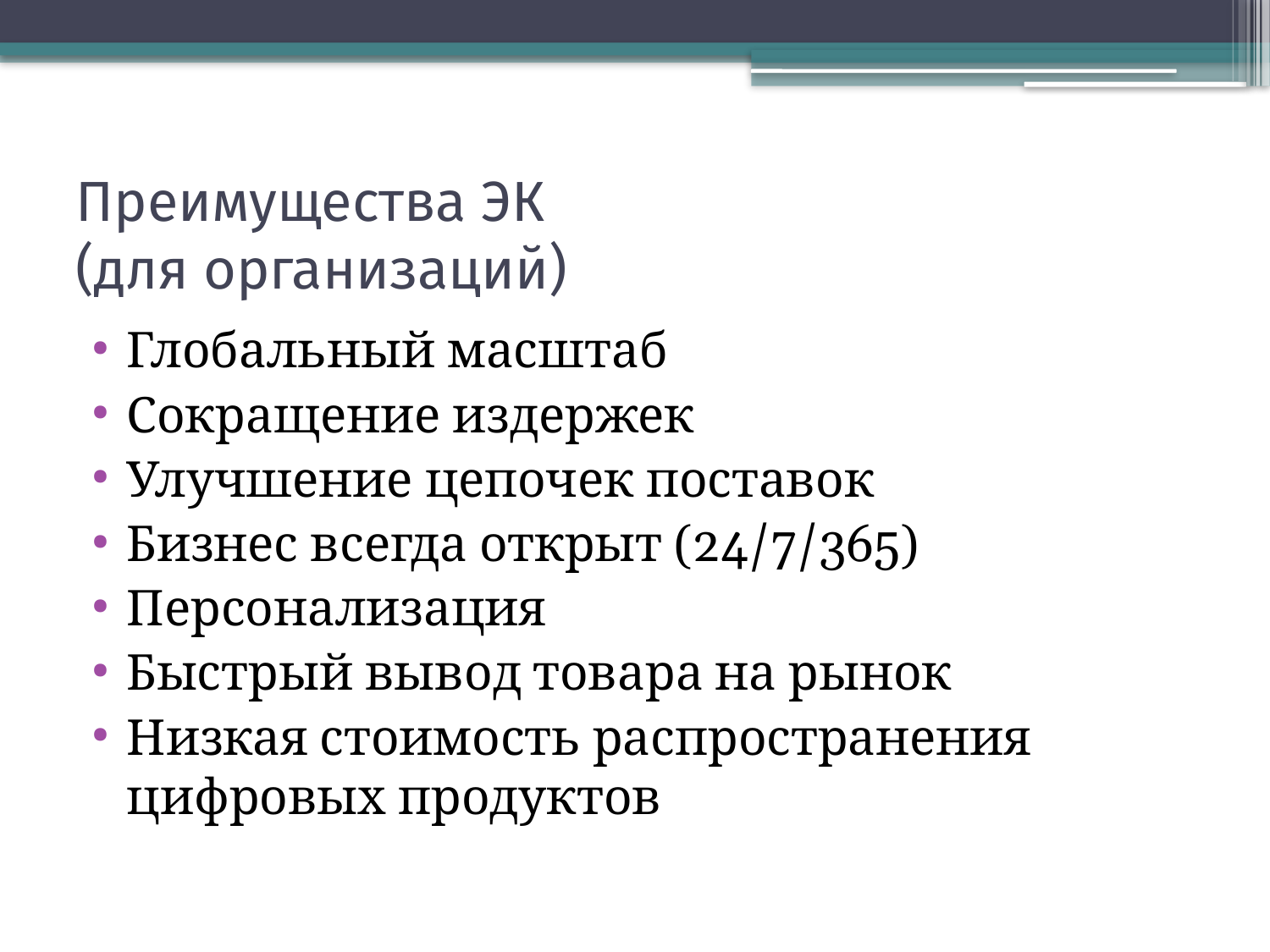

# Преимущества ЭК (для организаций)
Глобальный масштаб
Сокращение издержек
Улучшение цепочек поставок
Бизнес всегда открыт (24/7/365)
Персонализация
Быстрый вывод товара на рынок
Низкая стоимость распространения цифровых продуктов